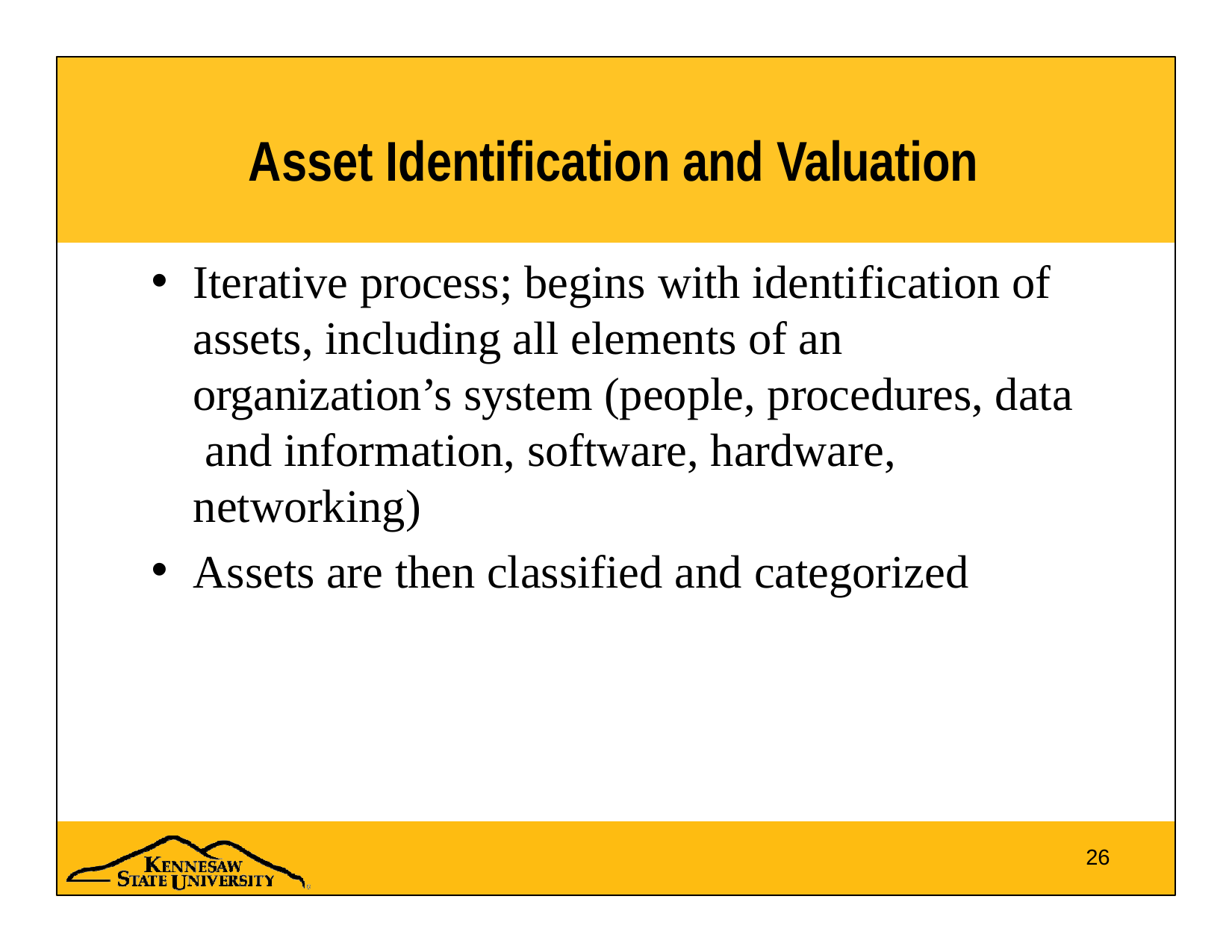

# Asset Identification and Valuation
Iterative process; begins with identification of  assets, including all elements of an  organization’s system (people, procedures, data  and information, software, hardware,  networking)
Assets are then classified and categorized

26